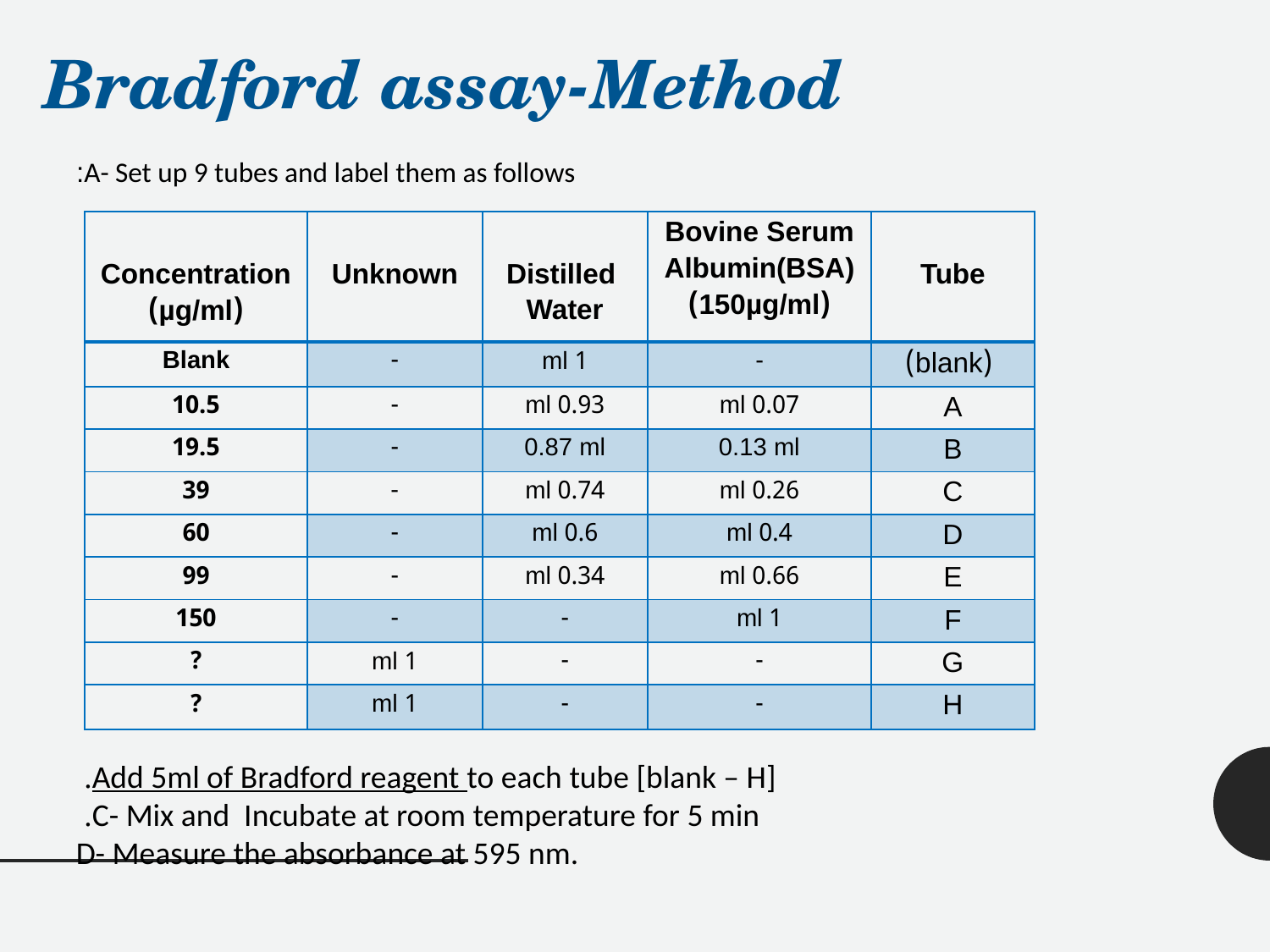

Bradford assay-Method
A- Set up 9 tubes and label them as follows:
| Concentration (µg/ml) | Unknown | Distilled Water | Bovine Serum Albumin(BSA) (150µg/ml) | Tube |
| --- | --- | --- | --- | --- |
| Blank | - | 1 ml | - | (blank) |
| 10.5 | - | 0.93 ml | 0.07 ml | A |
| 19.5 | - | 0.87 ml | 0.13 ml | B |
| 39 | - | 0.74 ml | 0.26 ml | C |
| 60 | - | 0.6 ml | 0.4 ml | D |
| 99 | - | 0.34 ml | 0.66 ml | E |
| 150 | - | - | 1 ml | F |
| ? | 1 ml | - | - | G |
| ? | 1 ml | - | - | H |
Add 5ml of Bradford reagent to each tube [blank – H].
C- Mix and  Incubate at room temperature for 5 min.
D- Measure the absorbance at 595 nm.